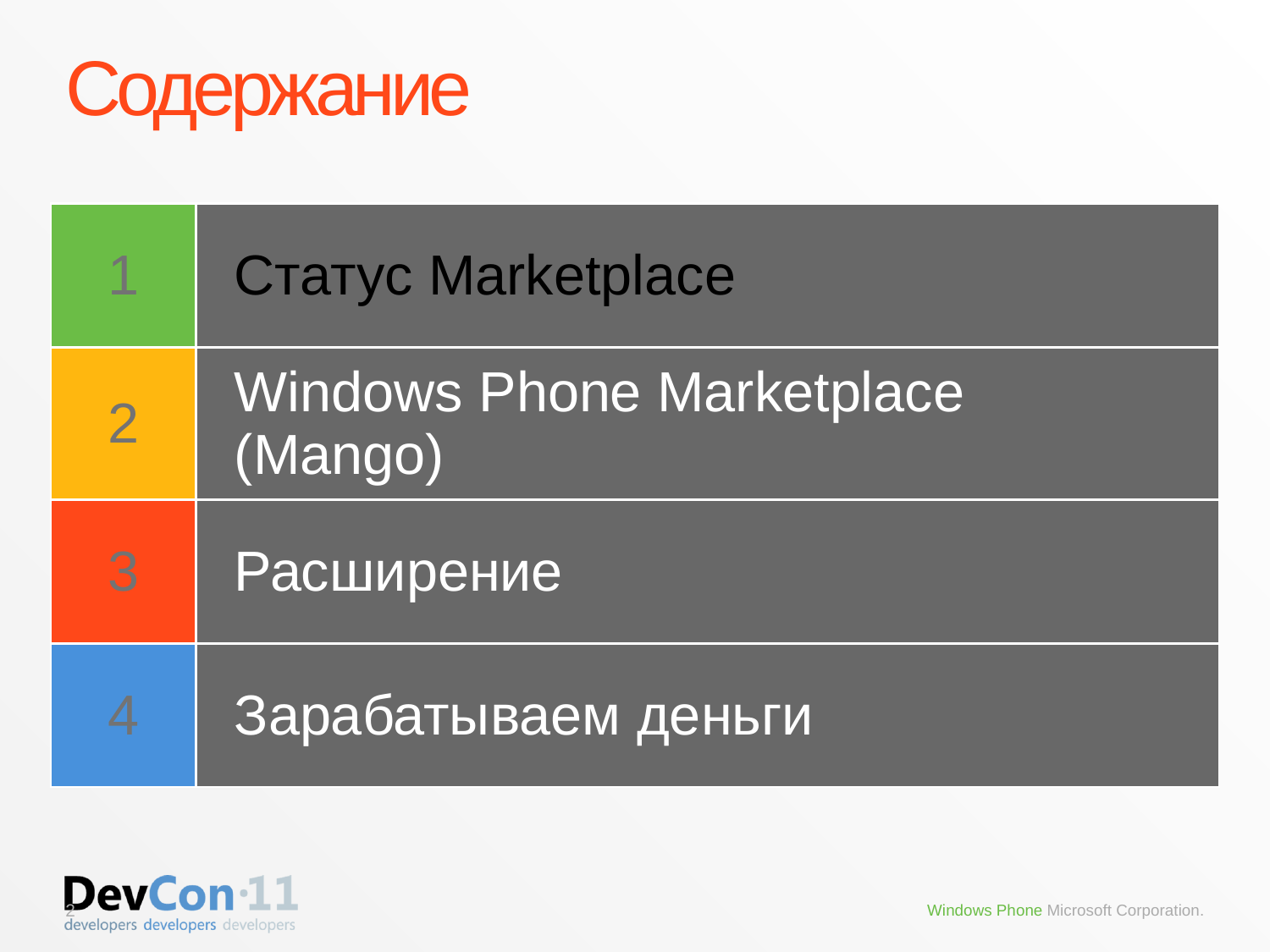

# Содержание
| 1 | Статус Marketplace |
| --- | --- |
| 2 | Windows Phone Marketplace (Mango) |
| 3 | Расширение |
| 4 | Зарабатываем деньги |
2